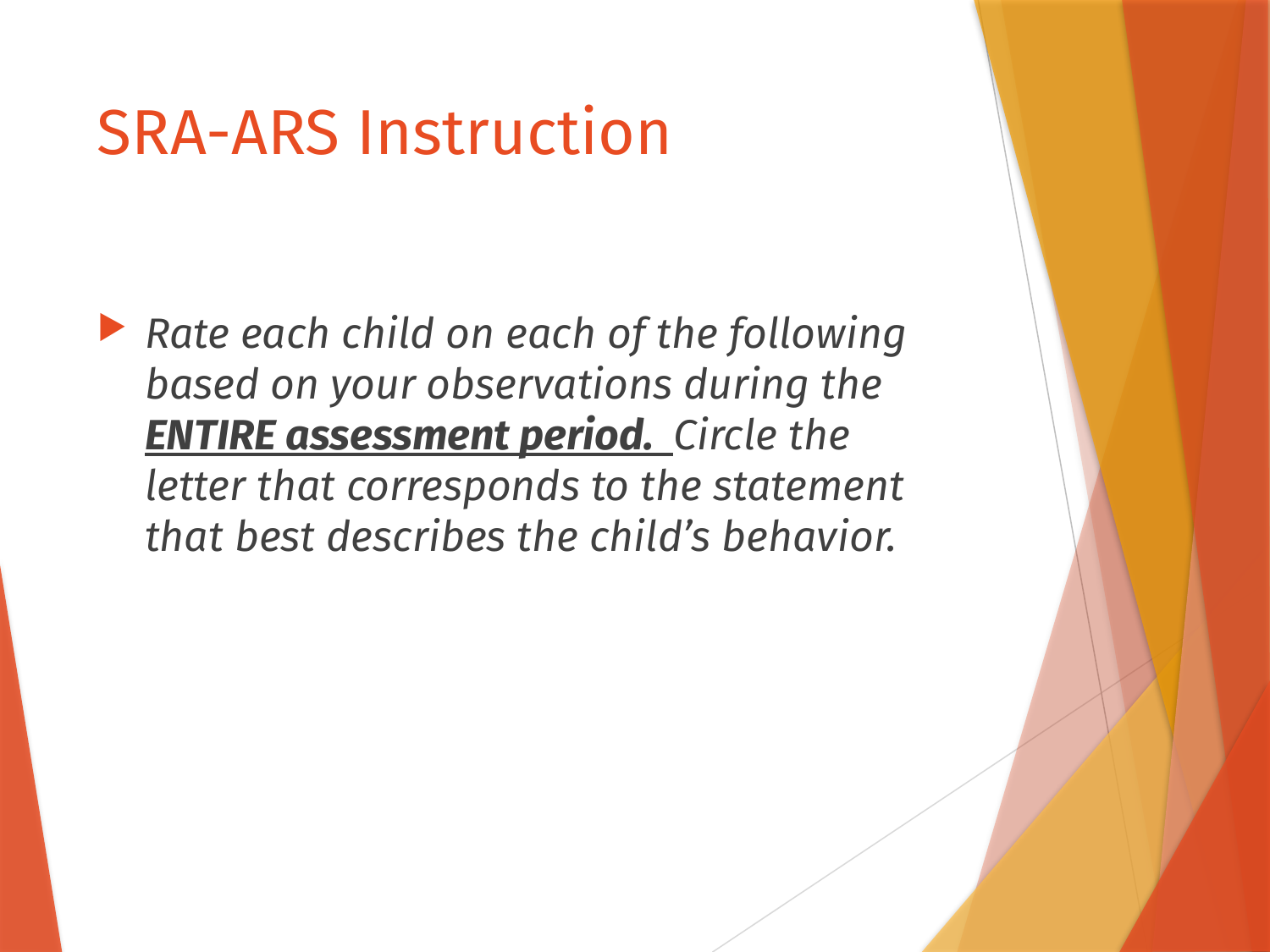

# SRA-ARS Instruction
Rate each child on each of the following based on your observations during the ENTIRE assessment period.  Circle the letter that corresponds to the statement that best describes the child’s behavior.